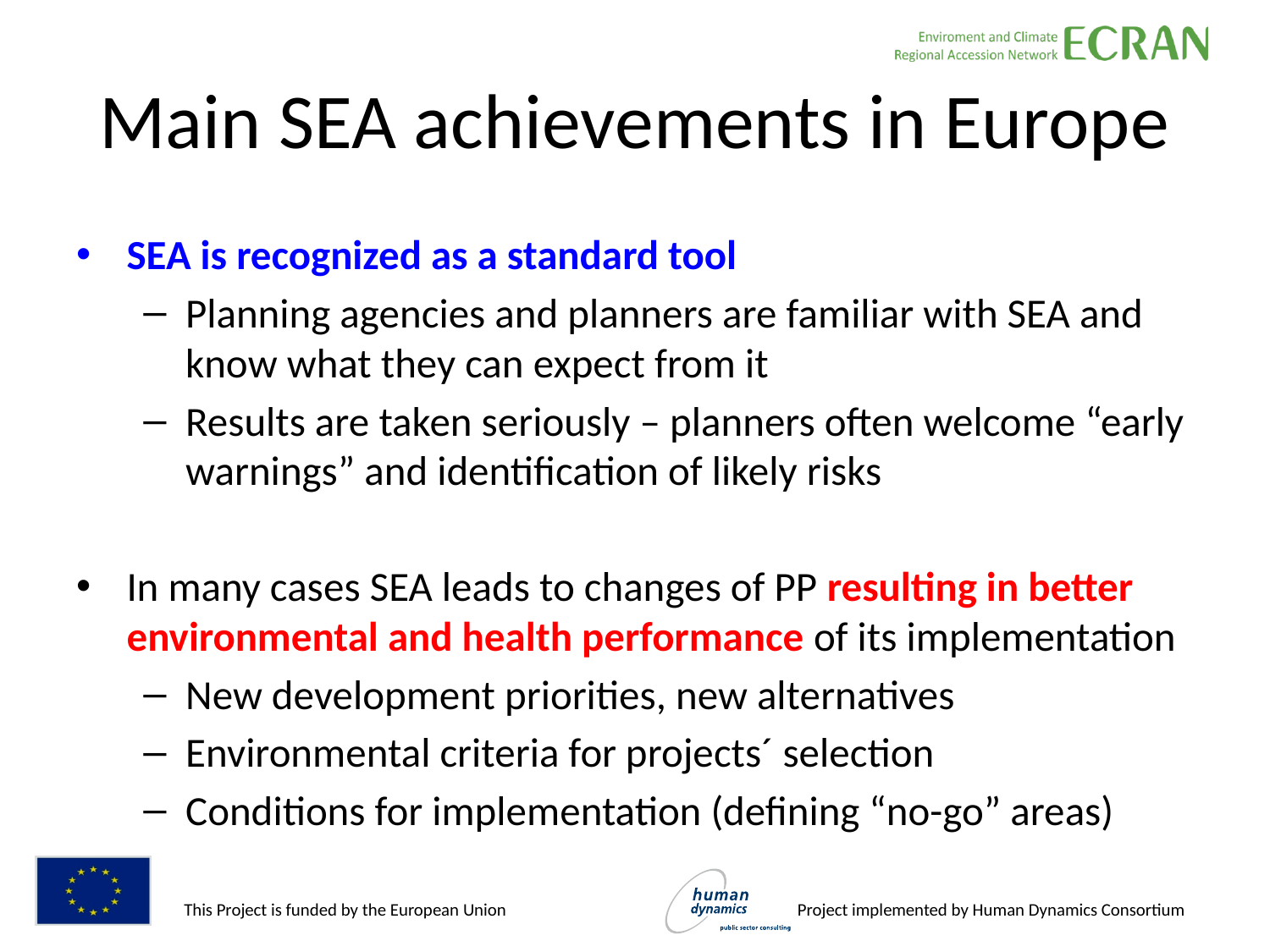

# Main SEA achievements in Europe
SEA is recognized as a standard tool
Planning agencies and planners are familiar with SEA and know what they can expect from it
Results are taken seriously – planners often welcome “early warnings” and identification of likely risks

In many cases SEA leads to changes of PP resulting in better environmental and health performance of its implementation
New development priorities, new alternatives
Environmental criteria for projects´ selection
Conditions for implementation (defining “no-go” areas)